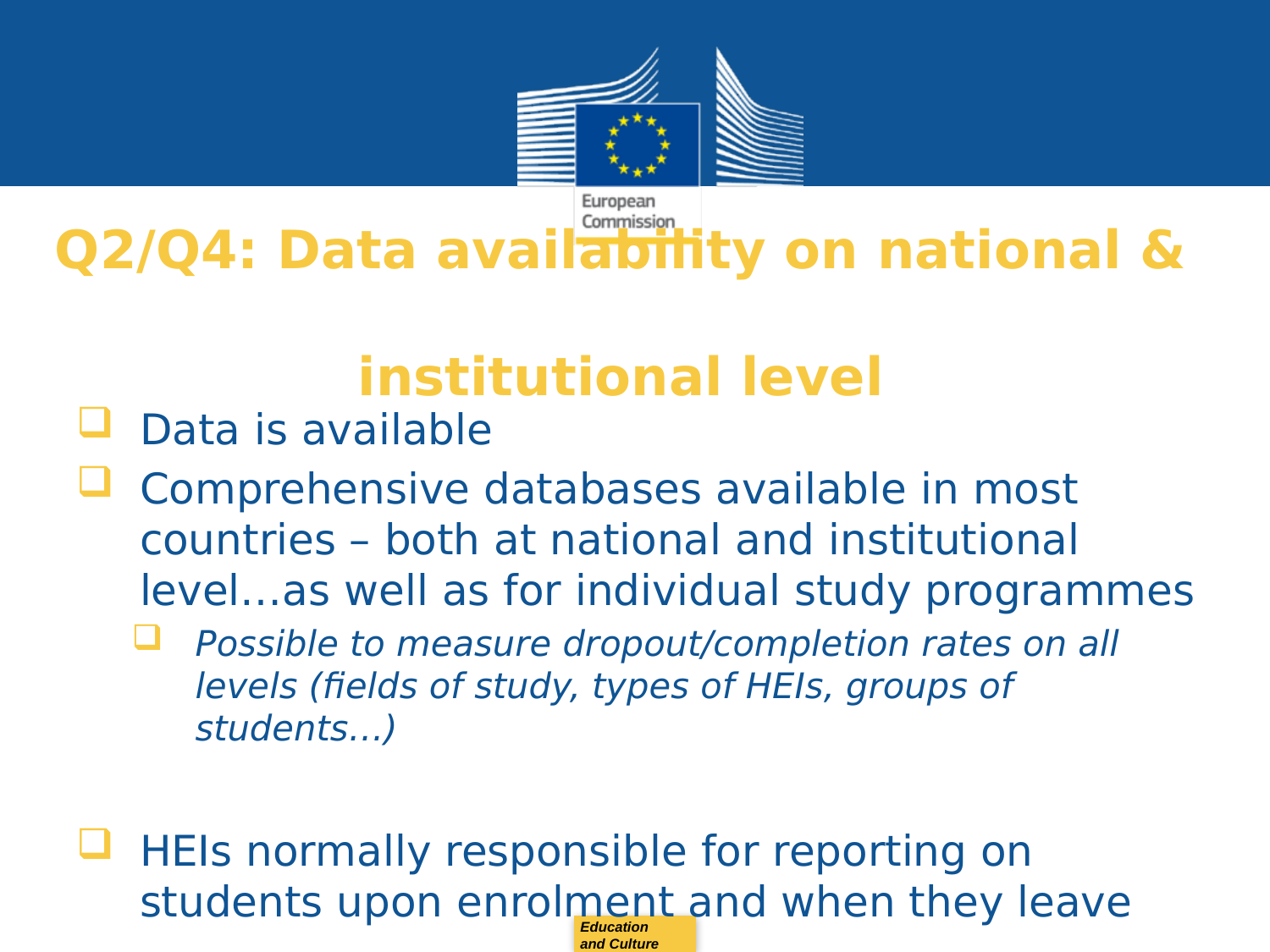

# Q2/Q4: Data availability on national & institutional level
Data is available
Comprehensive databases available in most countries – both at national and institutional level…as well as for individual study programmes
Possible to measure dropout/completion rates on all levels (fields of study, types of HEIs, groups of students…)

HEIs normally responsible for reporting on students upon enrolment and when they leave

Education
and Culture